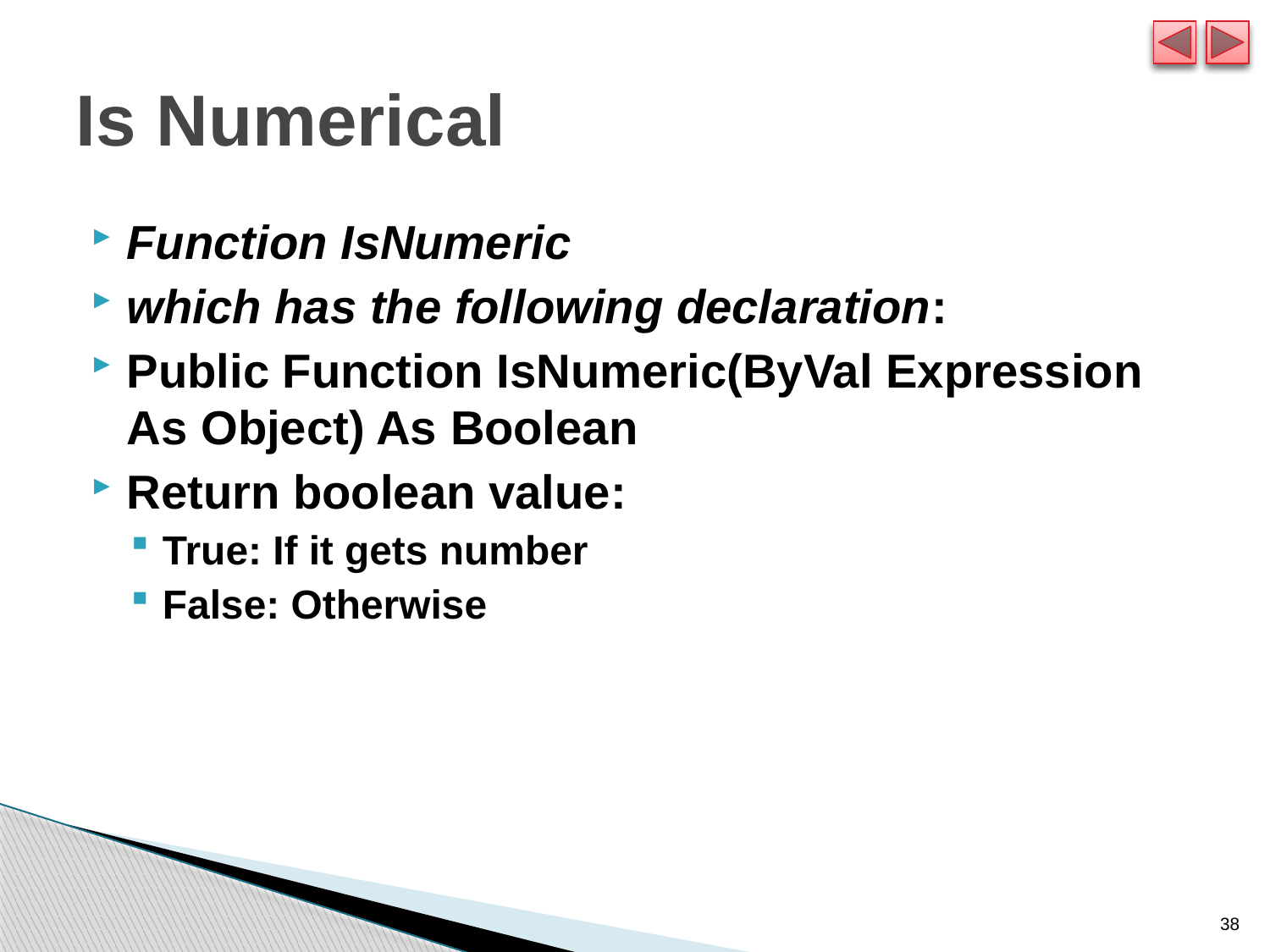

# Is Numerical
Function IsNumeric
which has the following declaration:
Public Function IsNumeric(ByVal Expression As Object) As Boolean
Return boolean value:
True: If it gets number
False: Otherwise
38